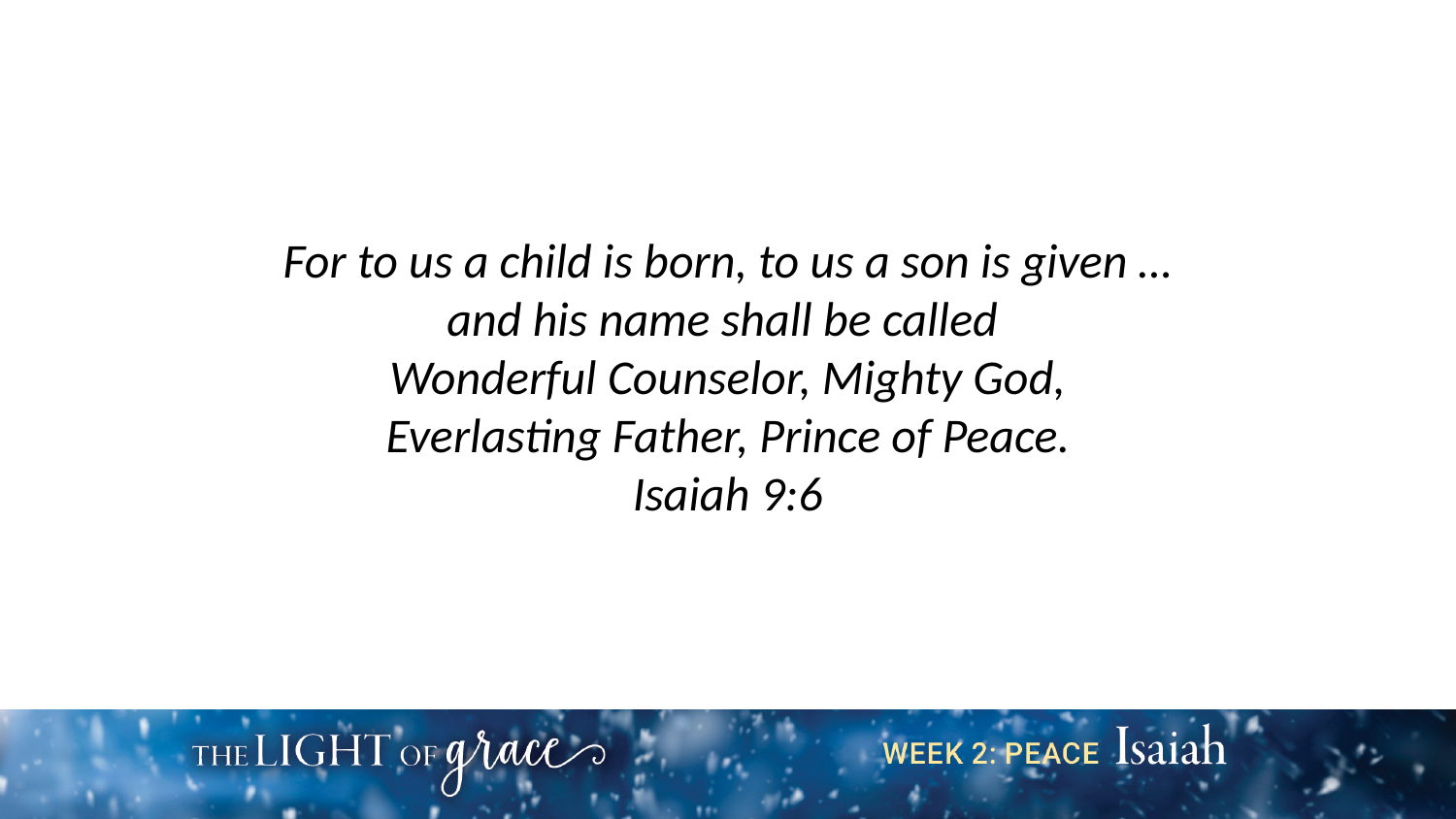

For to us a child is born, to us a son is given …
and his name shall be called
Wonderful Counselor, Mighty God,
Everlasting Father, Prince of Peace.
Isaiah 9:6